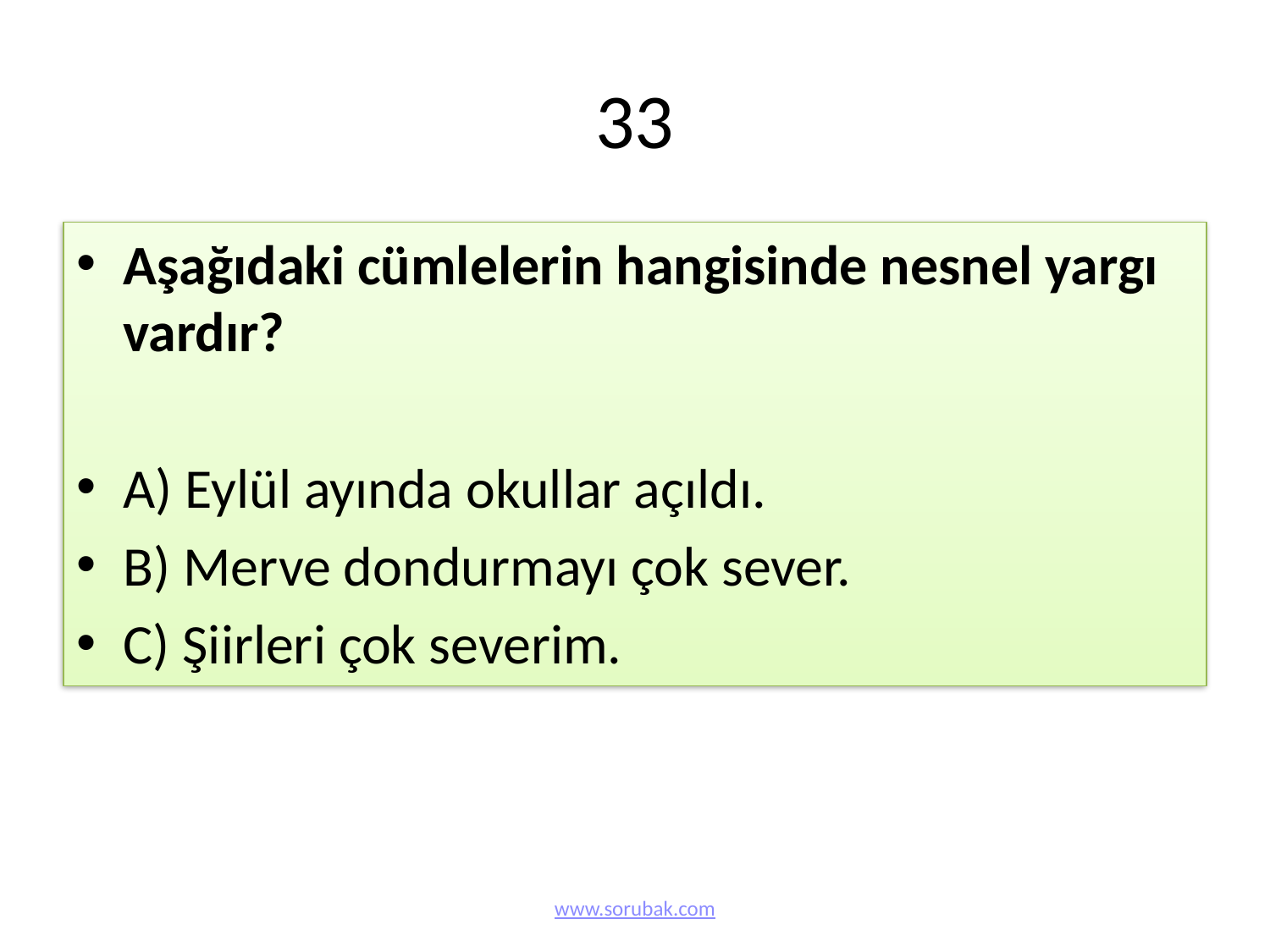

# 33
Aşağıdaki cümlelerin hangisinde nesnel yargı vardır?

A) Eylül ayında okullar açıldı.
B) Merve dondurmayı çok sever.
C) Şiirleri çok severim.

www.sorubak.com